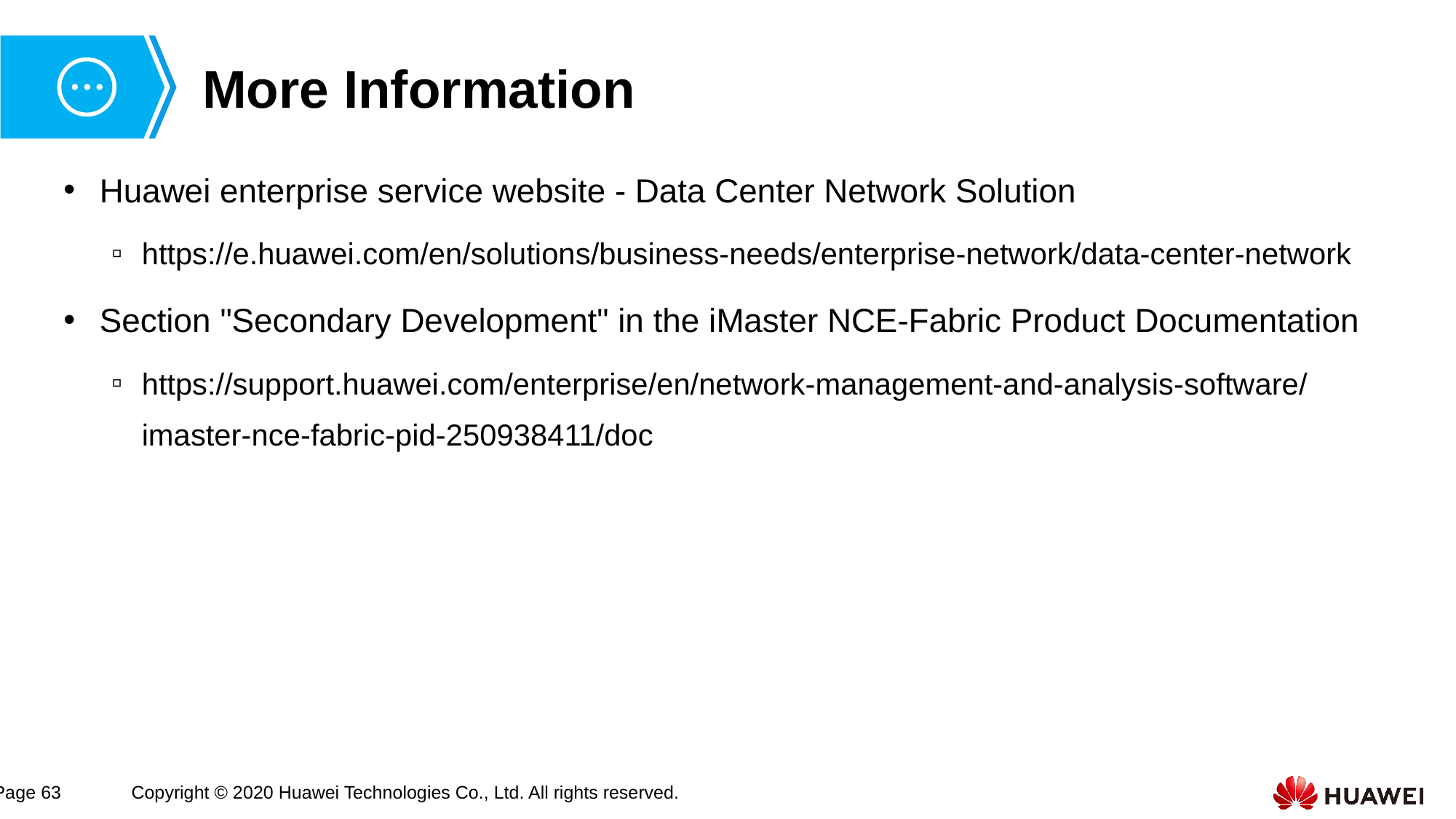

Huawei enterprise service website - Data Center Network Solution
https://e.huawei.com/en/solutions/business-needs/enterprise-network/data-center-network
Section "Secondary Development" in the iMaster NCE-Fabric Product Documentation
https://support.huawei.com/enterprise/en/network-management-and-analysis-software/imaster-nce-fabric-pid-250938411/doc